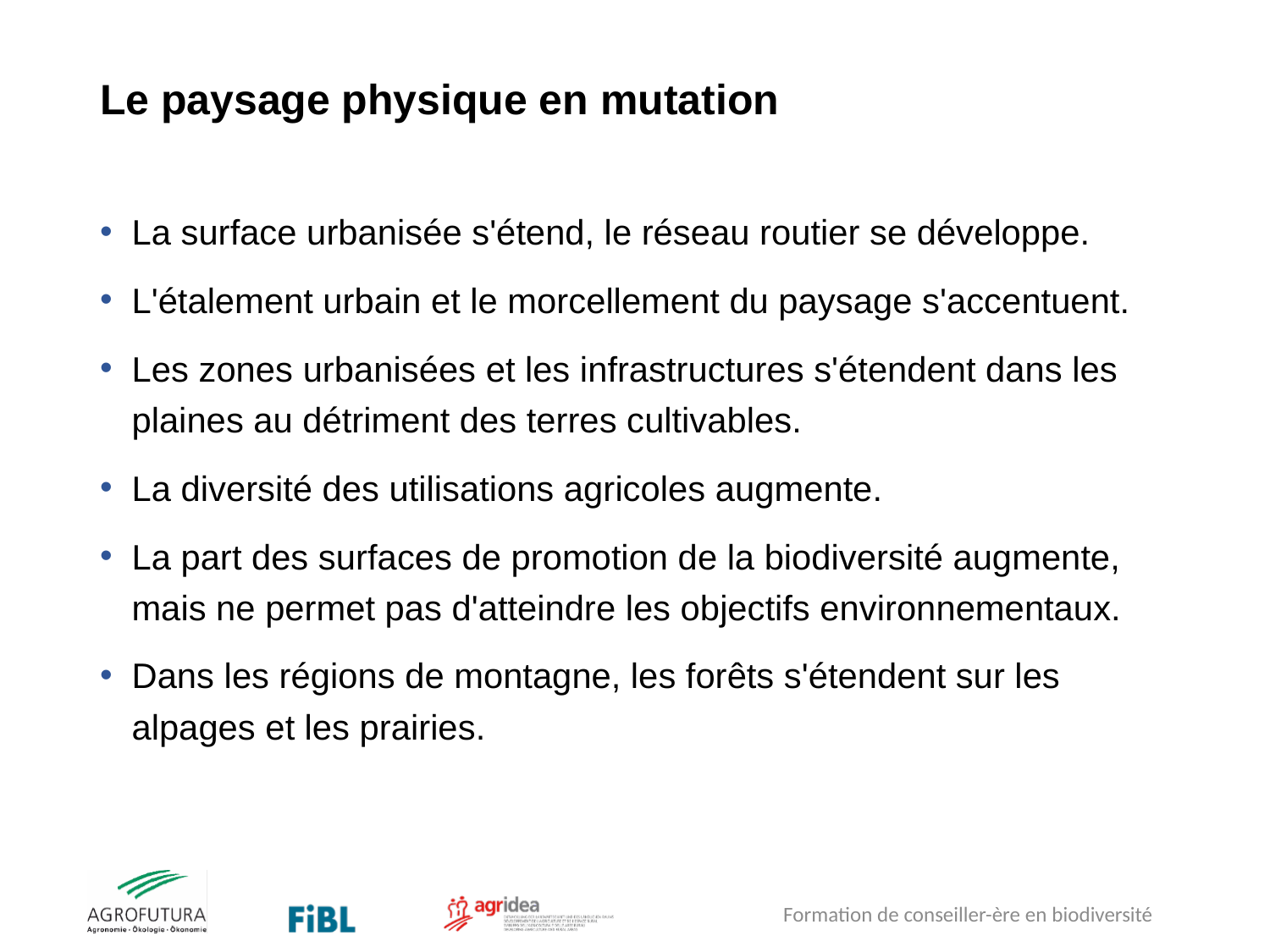

# Le paysage physique en mutation
La surface urbanisée s'étend, le réseau routier se développe.
L'étalement urbain et le morcellement du paysage s'accentuent.
Les zones urbanisées et les infrastructures s'étendent dans les plaines au détriment des terres cultivables.
La diversité des utilisations agricoles augmente.
La part des surfaces de promotion de la biodiversité augmente, mais ne permet pas d'atteindre les objectifs environnementaux.
Dans les régions de montagne, les forêts s'étendent sur les alpages et les prairies.

Formation de conseiller-ère en biodiversité